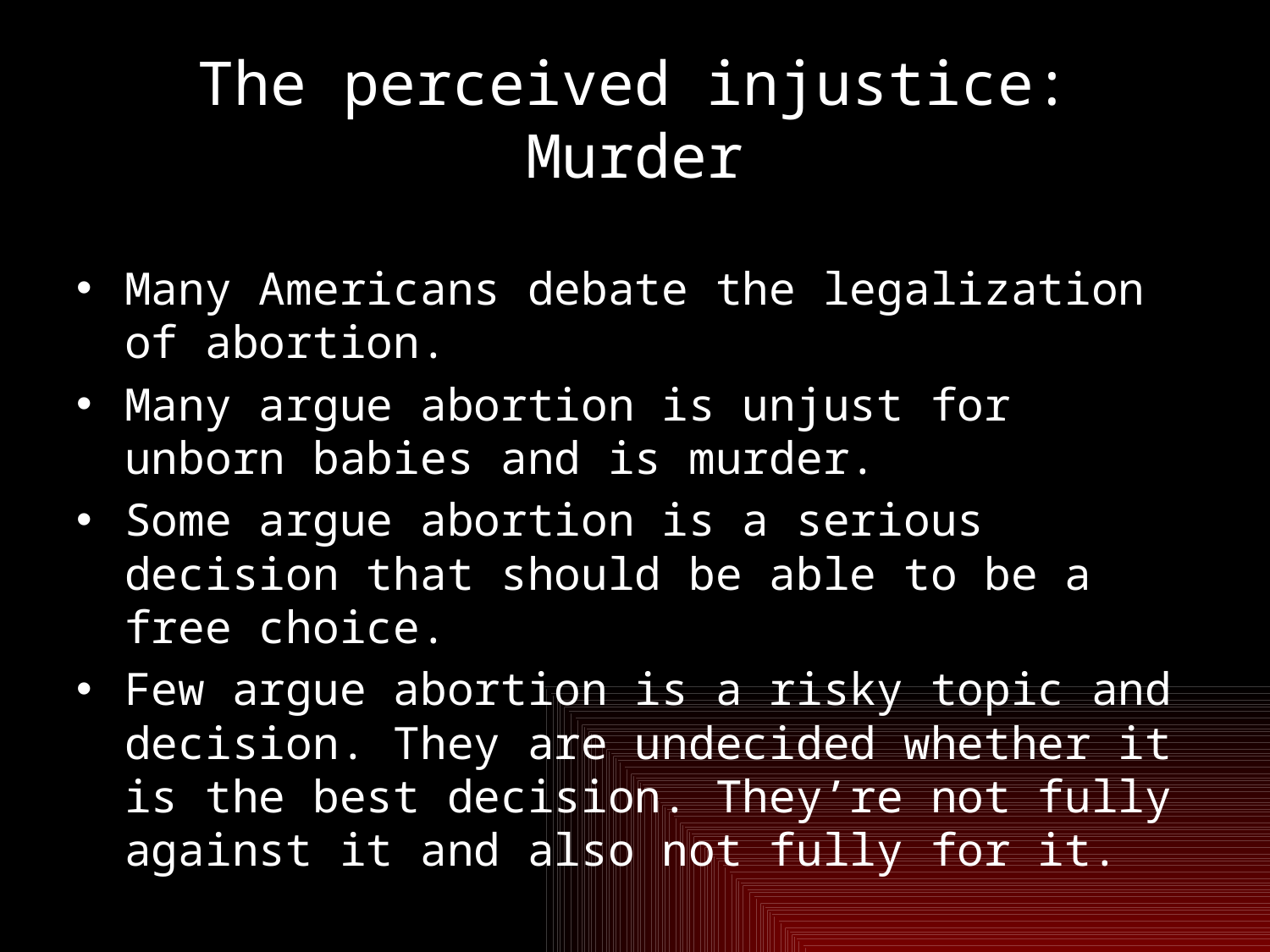

# The perceived injustice: Murder
Many Americans debate the legalization of abortion.
Many argue abortion is unjust for unborn babies and is murder.
Some argue abortion is a serious decision that should be able to be a free choice.
Few argue abortion is a risky topic and decision. They are undecided whether it is the best decision. They’re not fully against it and also not fully for it.